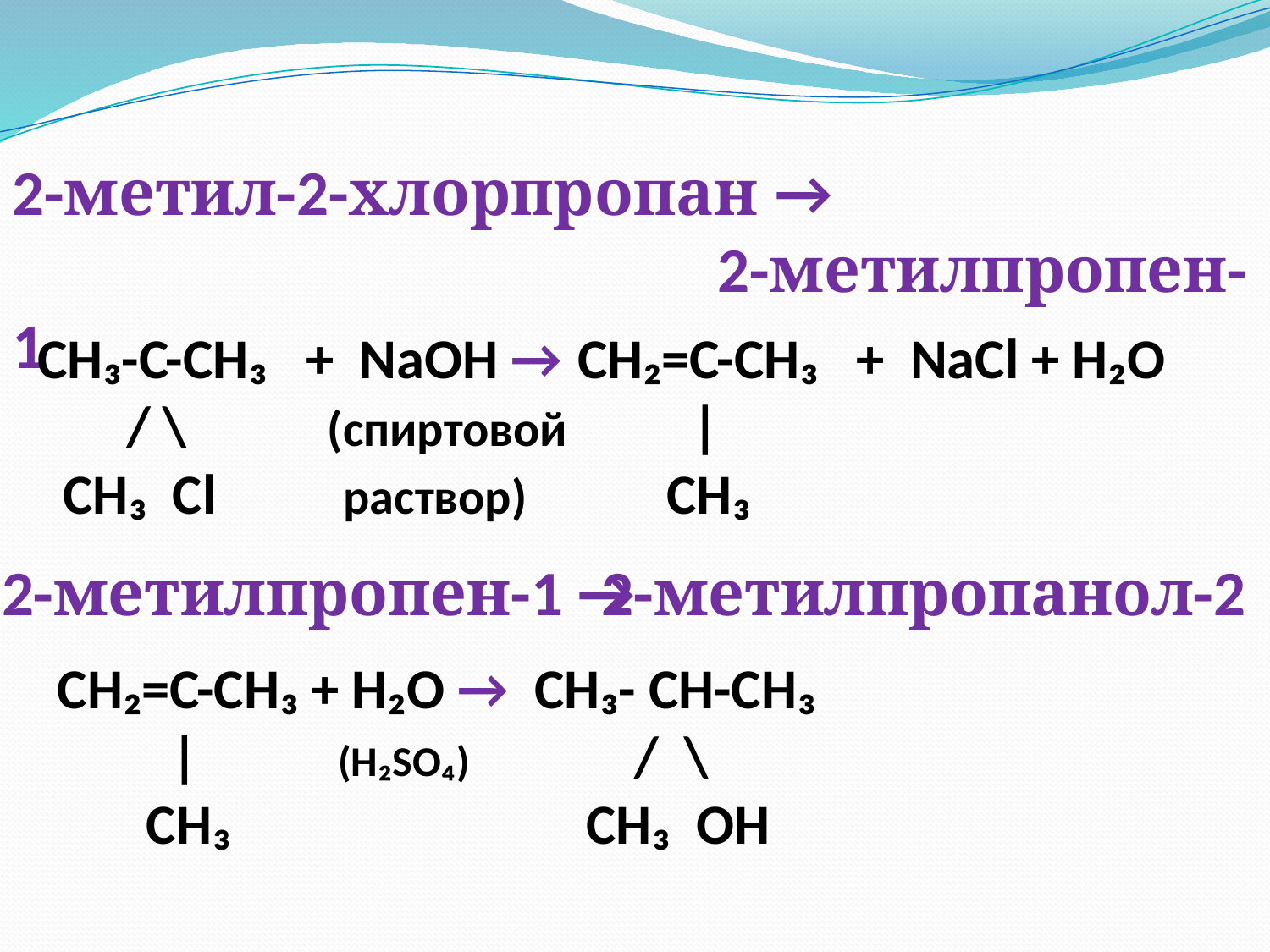

2-метил-2-хлорпропан →
                                                 2-метилпропен-1
CH₃-C-CH₃   +  NaOH →
       / \           (спиртовой
  CH₃  Cl          раствор)
CH₂=C-CH₃   +  NaCl + H₂O
         |
       CH₃
2-метилпропен-1 →
2-метилпропанол-2
CH₂=C-CH₃ + H₂O →  CH₃- CH-CH₃
         |           (H₂SO₄)             /  \
       CH₃                            CH₃  OH